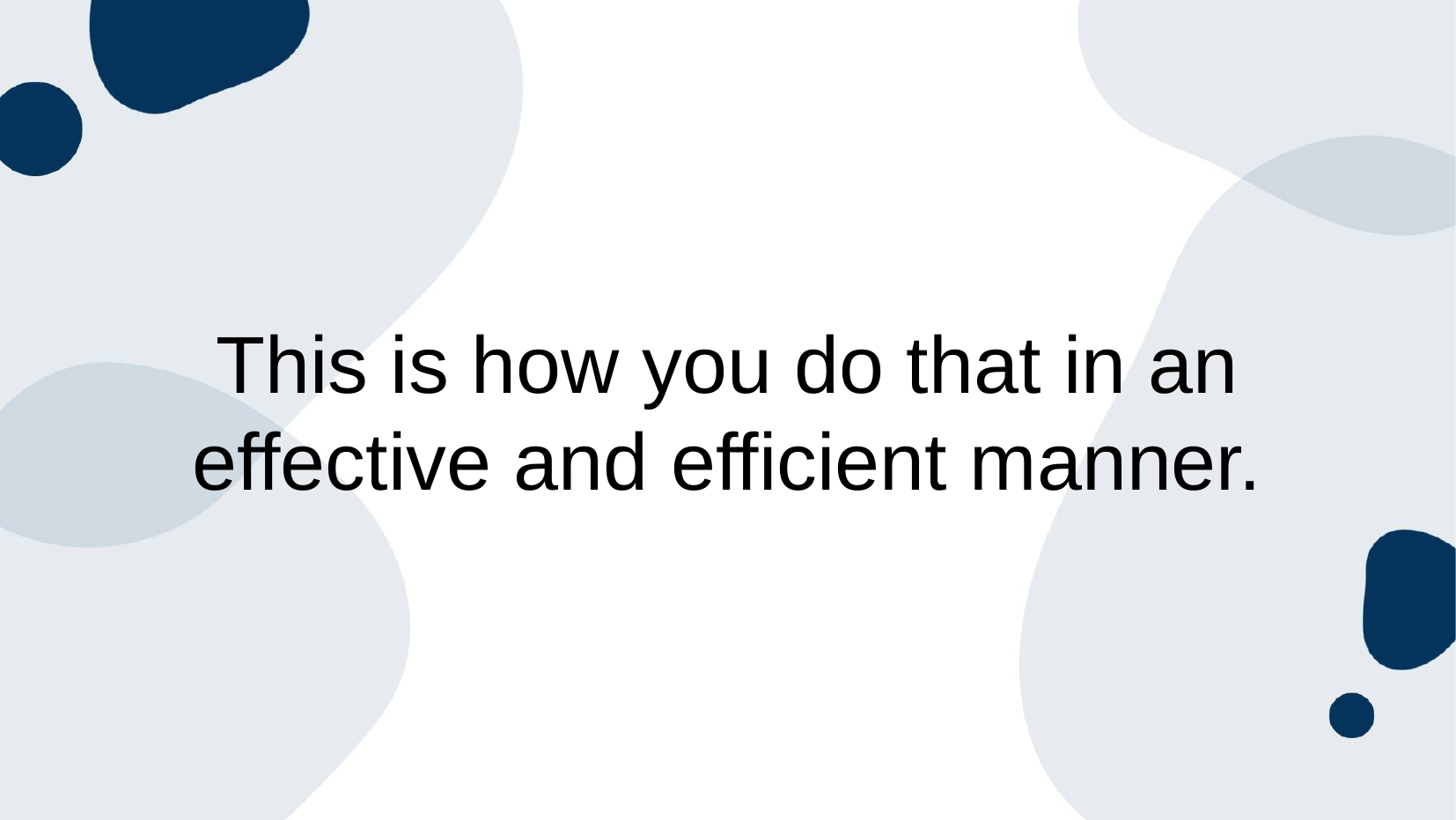

This is how you do that in an effective and efficient manner.